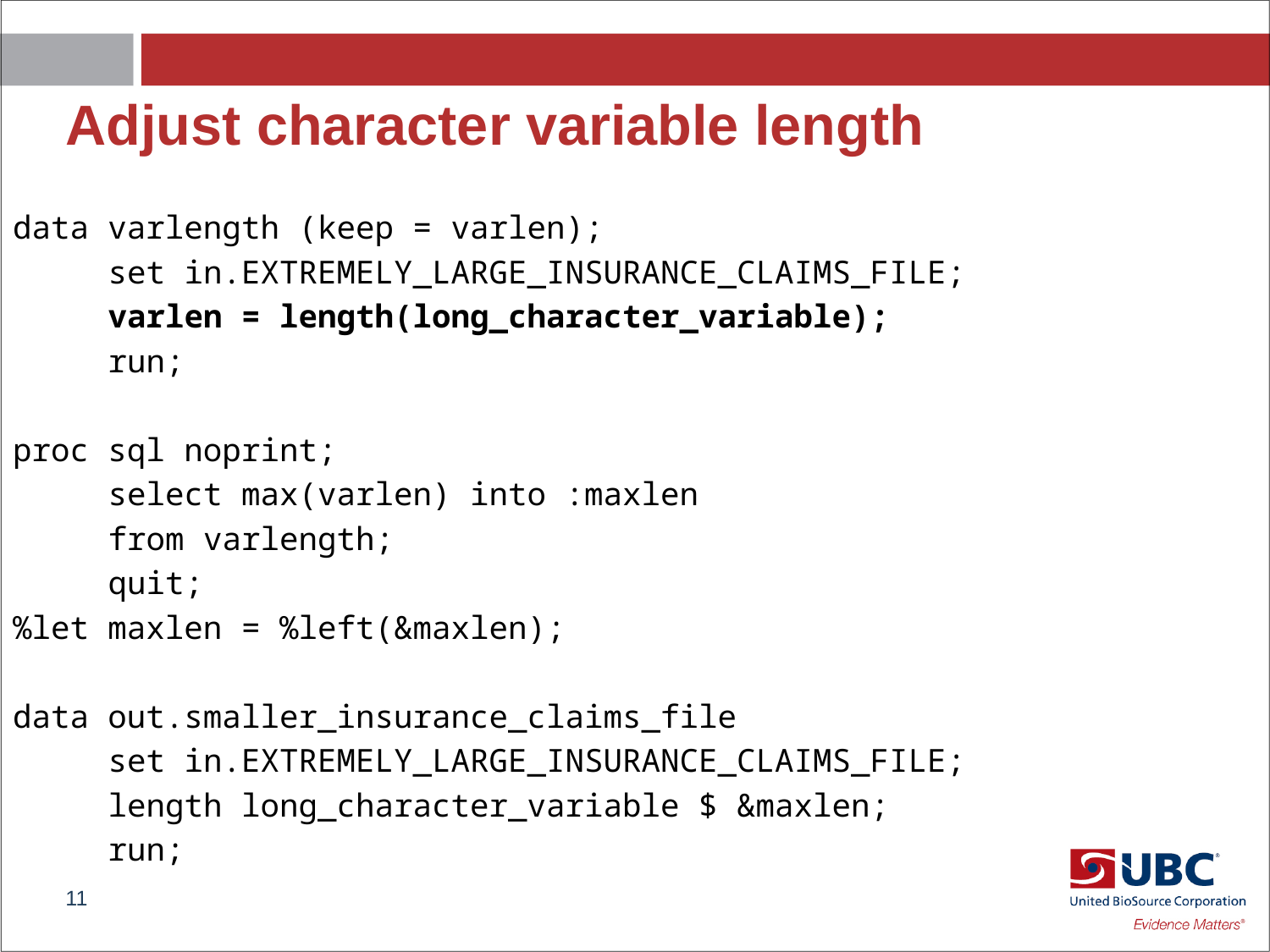

# Adjust character variable length
data varlength (keep = varlen);
     set in.EXTREMELY_LARGE_INSURANCE_CLAIMS_FILE;
     varlen = length(long_character_variable);
     run;

proc sql noprint;
     select max(varlen) into :maxlen
     from varlength;
     quit;
%let maxlen = %left(&maxlen);

data out.smaller_insurance_claims_file
     set in.EXTREMELY_LARGE_INSURANCE_CLAIMS_FILE;
     length long_character_variable $ &maxlen;
     run;

11